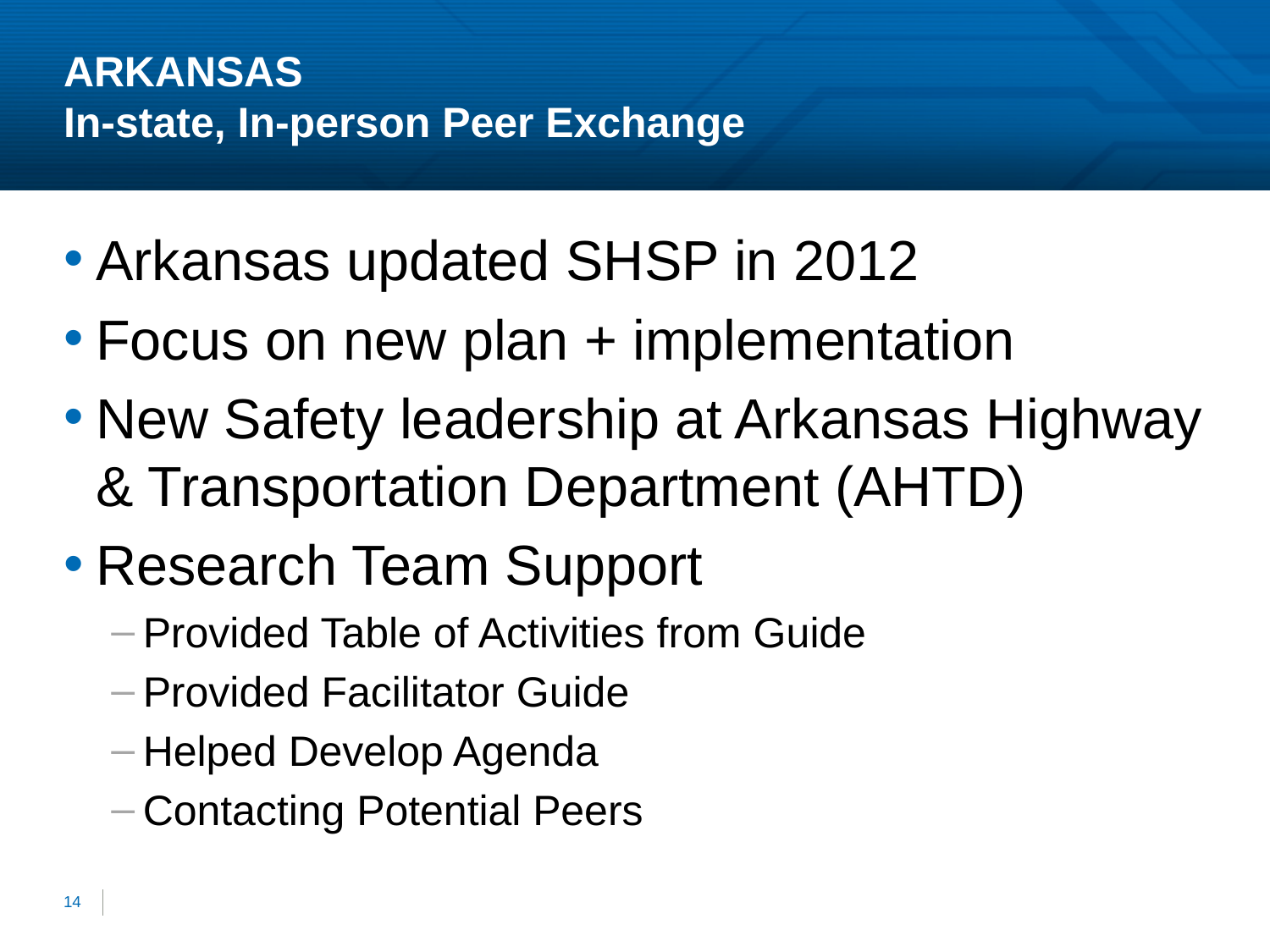

# ARKANSAS In-state, In-person Peer Exchange
Arkansas updated SHSP in 2012
Focus on new plan + implementation
New Safety leadership at Arkansas Highway & Transportation Department (AHTD)
Research Team Support
Provided Table of Activities from Guide
Provided Facilitator Guide
Helped Develop Agenda
Contacting Potential Peers

14